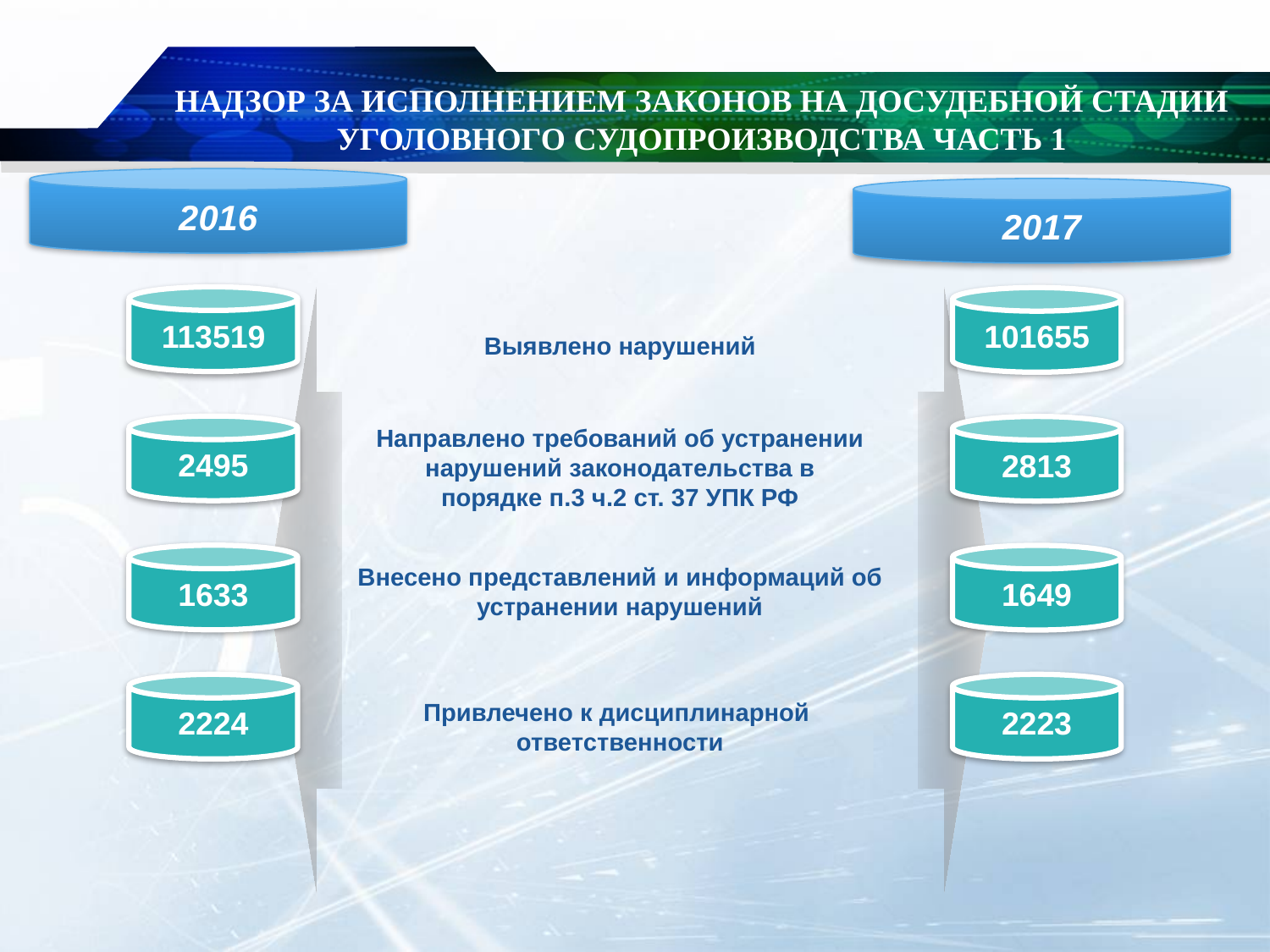

# НАДЗОР ЗА ИСПОЛНЕНИЕМ ЗАКОНОВ НА ДОСУДЕБНОЙ СТАДИИ УГОЛОВНОГО СУДОПРОИЗВОДСТВА ЧАСТЬ 1
2016
2017
113519

101655

Выявлено нарушений
2495
Направлено требований об устранении нарушений законодательства в порядке п.3 ч.2 ст. 37 УПК РФ
2813
1633
1649
Внесено представлений и информаций об устранении нарушений
2224
2223
Привлечено к дисциплинарной
ответственности